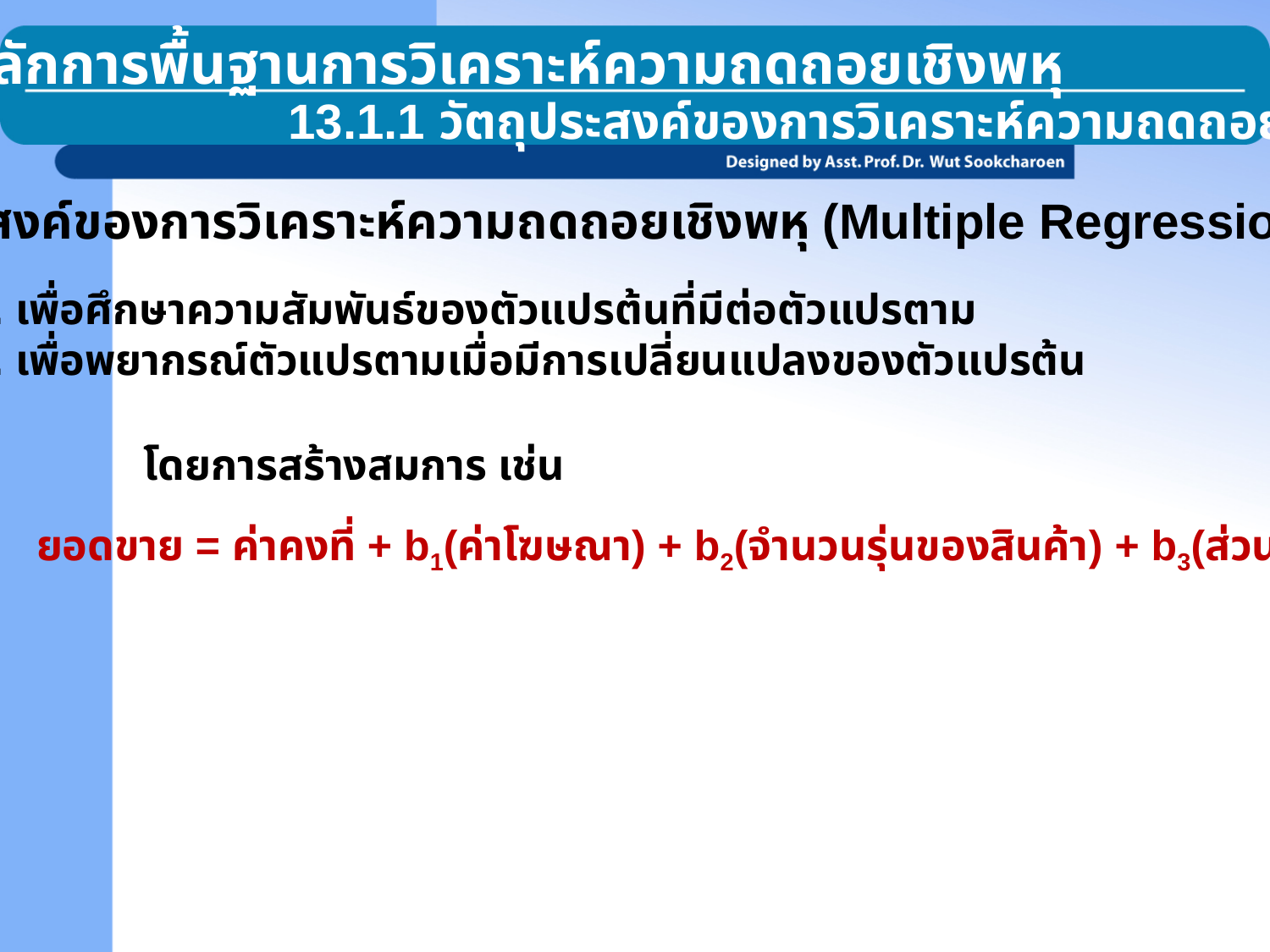

13.1 หลักการพื้นฐานการวิเคราะห์ความถดถอยเชิงพหุ
13.1.1 วัตถุประสงค์ของการวิเคราะห์ความถดถอยเชิงพหุ
วัตถุประสงค์ของการวิเคราะห์ความถดถอยเชิงพหุ (Multiple Regression Analysis)
1. เพื่อศึกษาความสัมพันธ์ของตัวแปรต้นที่มีต่อตัวแปรตาม
2. เพื่อพยากรณ์ตัวแปรตามเมื่อมีการเปลี่ยนแปลงของตัวแปรต้น
โดยการสร้างสมการ เช่น
ยอดขาย = ค่าคงที่ + b1(ค่าโฆษณา) + b2(จำนวนรุ่นของสินค้า) + b3(ส่วนลดร้านค้า)